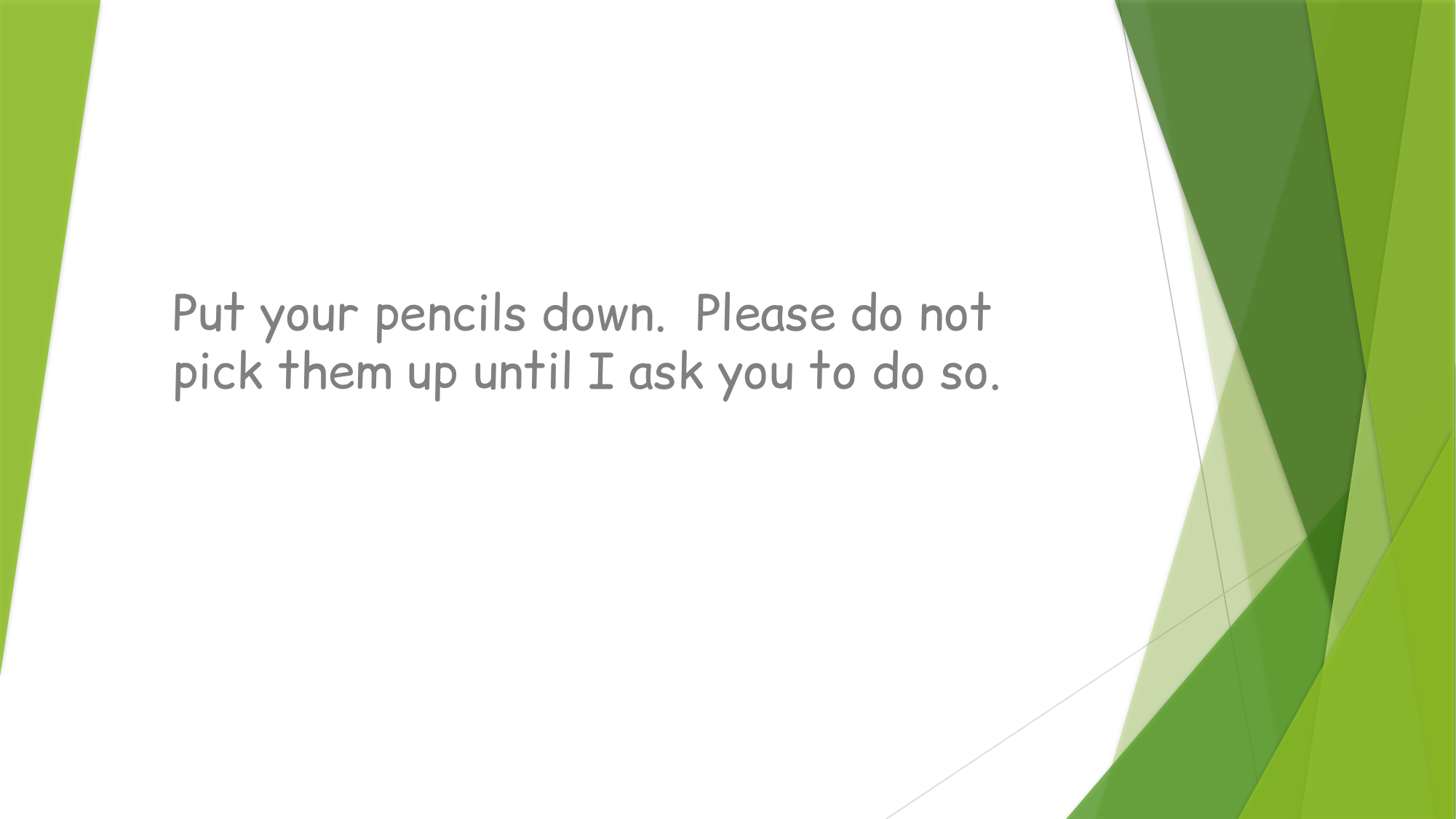

Put your pencils down.  Please do not pick them up until I ask you to do so.